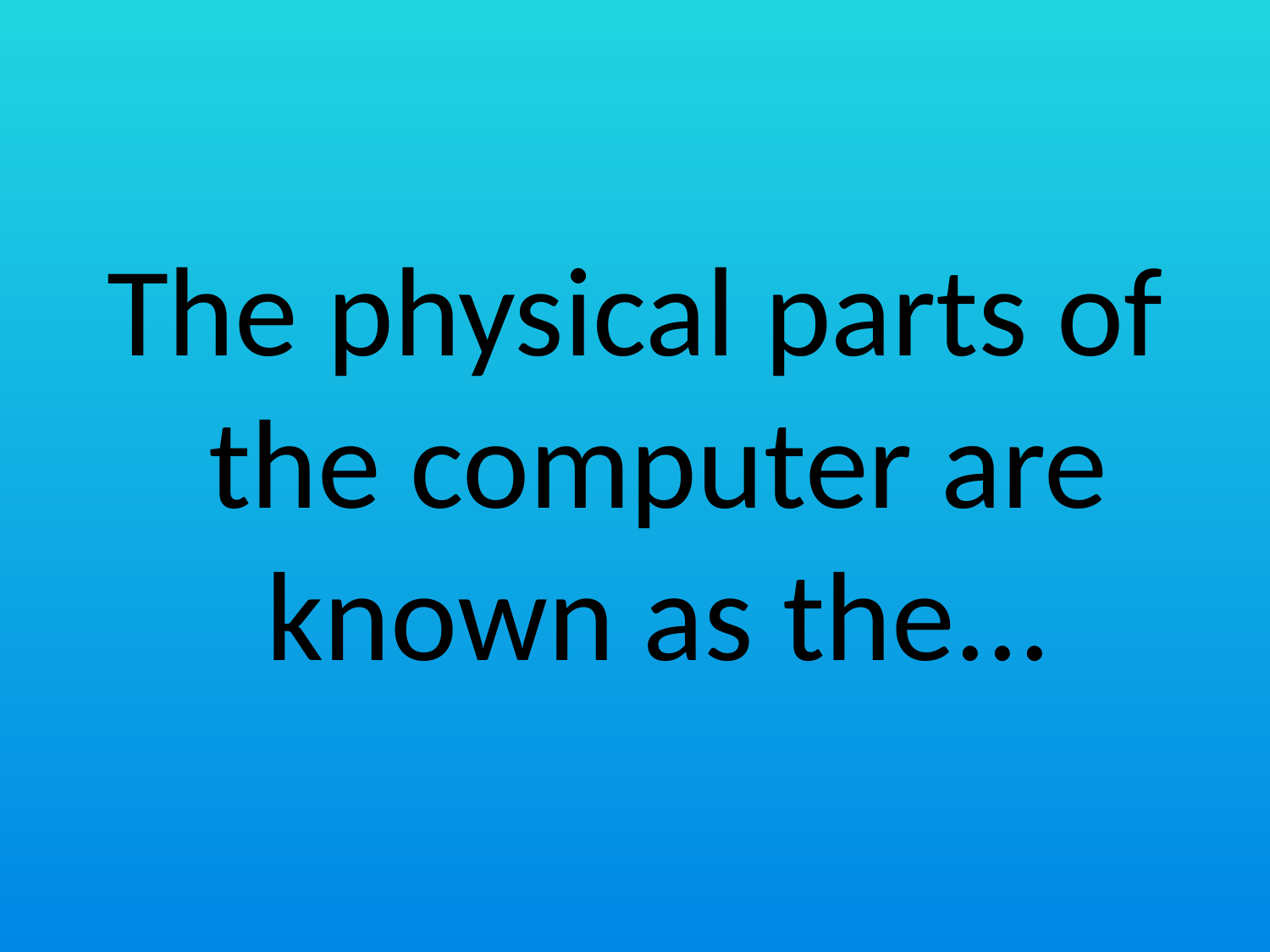

#
The physical parts of the computer are known as the...